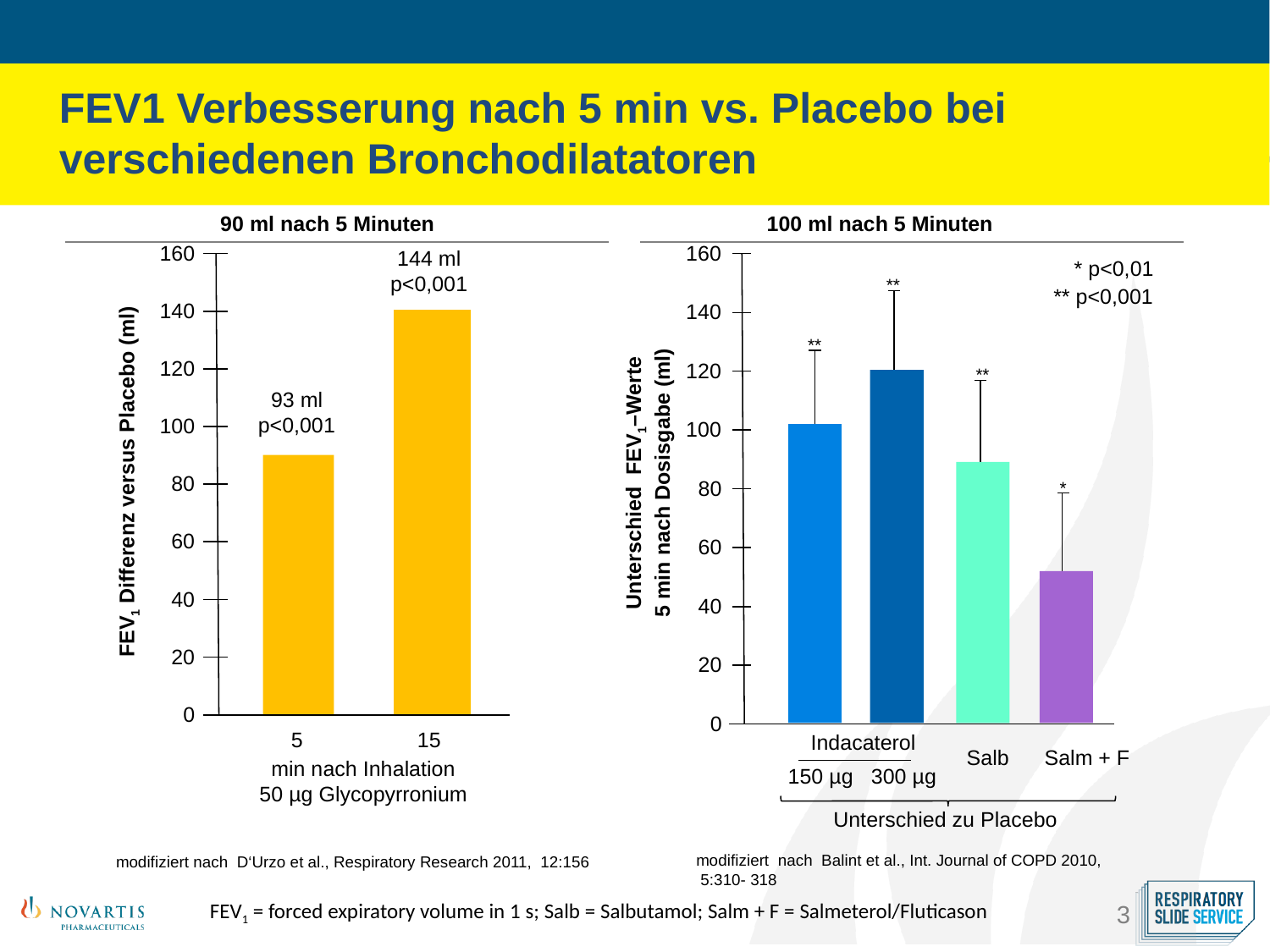

# FEV1 Verbesserung nach 5 min vs. Placebo bei verschiedenen Bronchodilatatoren
90 ml nach 5 Minuten
100 ml nach 5 Minuten
160
160
144 ml
p<0,001
140

120
93 ml
p<0,001
100

FEV1 Differenz versus Placebo (ml)
80
60
40
20
0
5
15
min nach Inhalation
50 µg Glycopyrronium
* p<0,01
**
** p<0,001
140
**
120
**

100

Unterschied  FEV1–Werte
5 min nach Dosisgabe (ml)

80
*
60

40
20
0

Indacaterol
     Salb      Salm + F
150 µg   300 µg
Unterschied zu Placebo
modifiziert nach  D‘Urzo et al., Respiratory Research 2011,  12:156
modifiziert  nach  Balint et al., Int. Journal of COPD 2010,
 5:310- 318
FEV1 = forced expiratory volume in 1 s; Salb = Salbutamol; Salm + F = Salmeterol/Fluticason